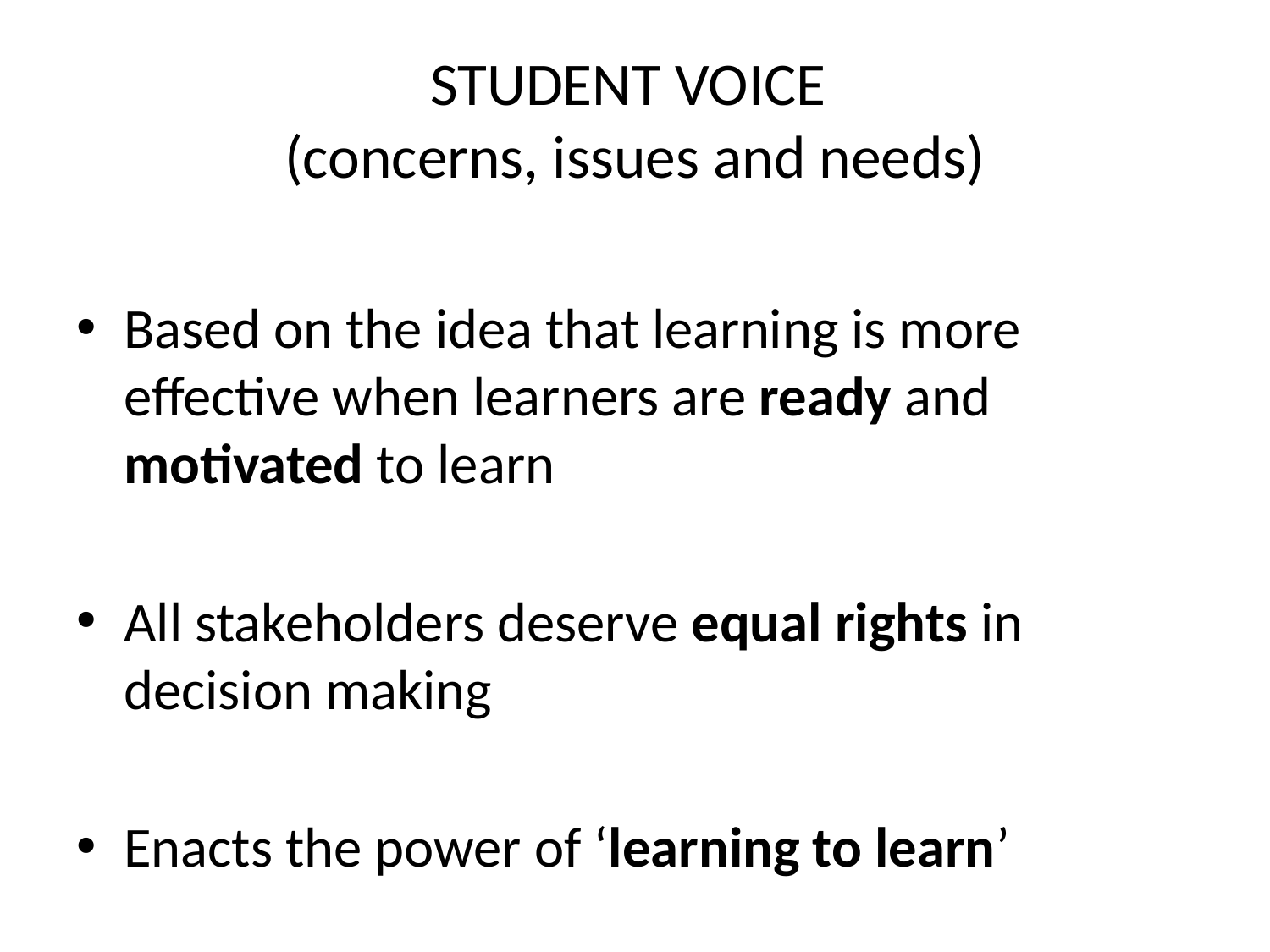

# STUDENT VOICE (concerns, issues and needs)
Based on the idea that learning is more effective when learners are ready and motivated to learn

All stakeholders deserve equal rights in decision making

Enacts the power of ‘learning to learn’